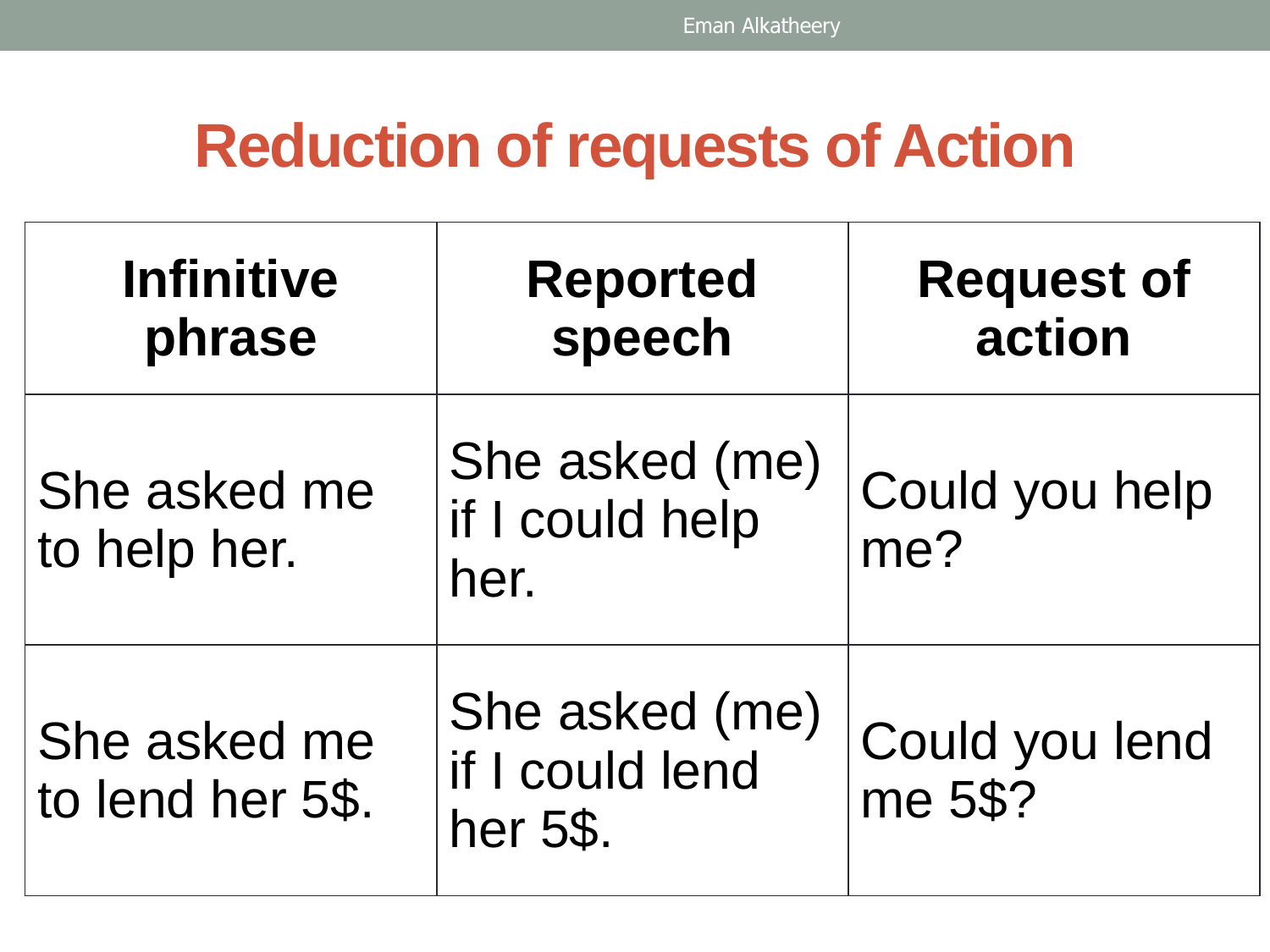

Eman Alkatheery
# Reduction of requests of Action
| Infinitive phrase | Reported speech | Request of action |
| --- | --- | --- |
| She asked me to help her. | She asked (me) if I could help her. | Could you help me? |
| She asked me to lend her 5$. | She asked (me) if I could lend her 5$. | Could you lend me 5$? |